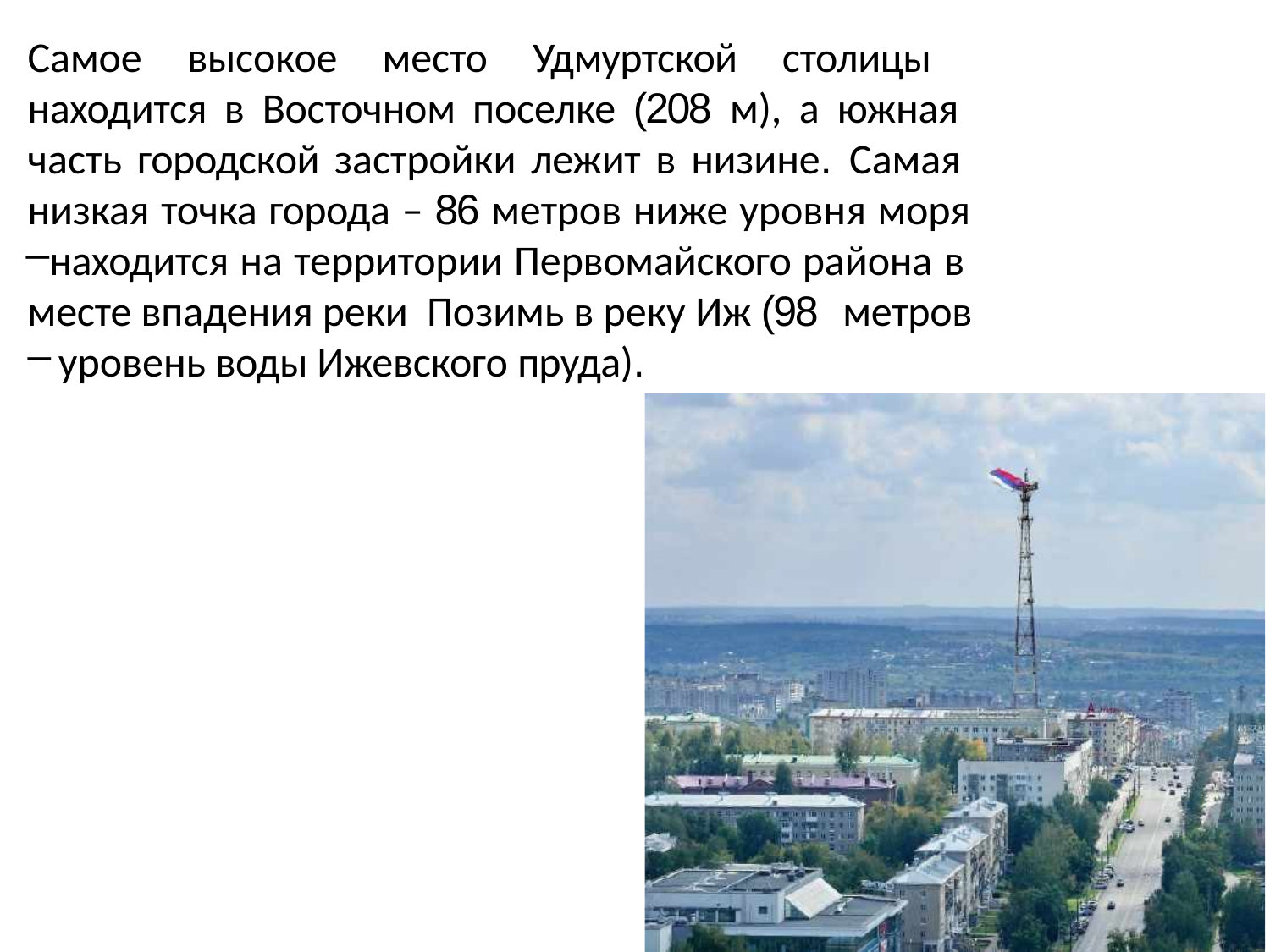

Самое высокое место Удмуртской столицы  находится в Восточном поселке (208 м), а южная  часть городской застройки лежит в низине. Самая  низкая точка города – 86 метров ниже уровня моря
находится на территории Первомайского района в  месте впадения реки  Позимь в реку Иж (98  метров
уровень воды Ижевского пруда).